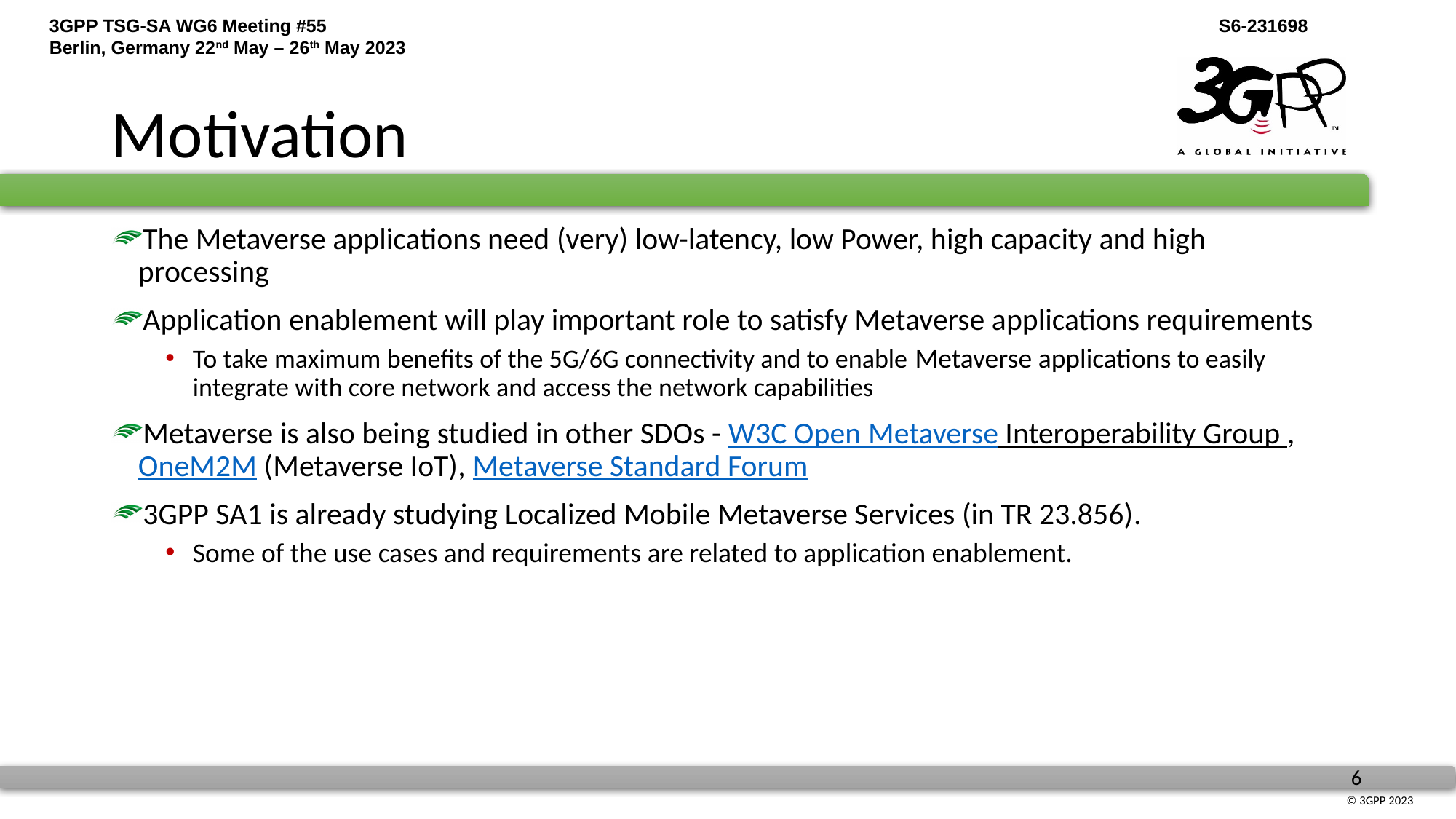

# Motivation
The Metaverse applications need (very) low-latency, low Power, high capacity and high processing
Application enablement will play important role to satisfy Metaverse applications requirements
To take maximum benefits of the 5G/6G connectivity and to enable Metaverse applications to easily integrate with core network and access the network capabilities
Metaverse is also being studied in other SDOs - W3C Open Metaverse Interoperability Group , OneM2M (Metaverse IoT), Metaverse Standard Forum
3GPP SA1 is already studying Localized Mobile Metaverse Services (in TR 23.856).
Some of the use cases and requirements are related to application enablement.